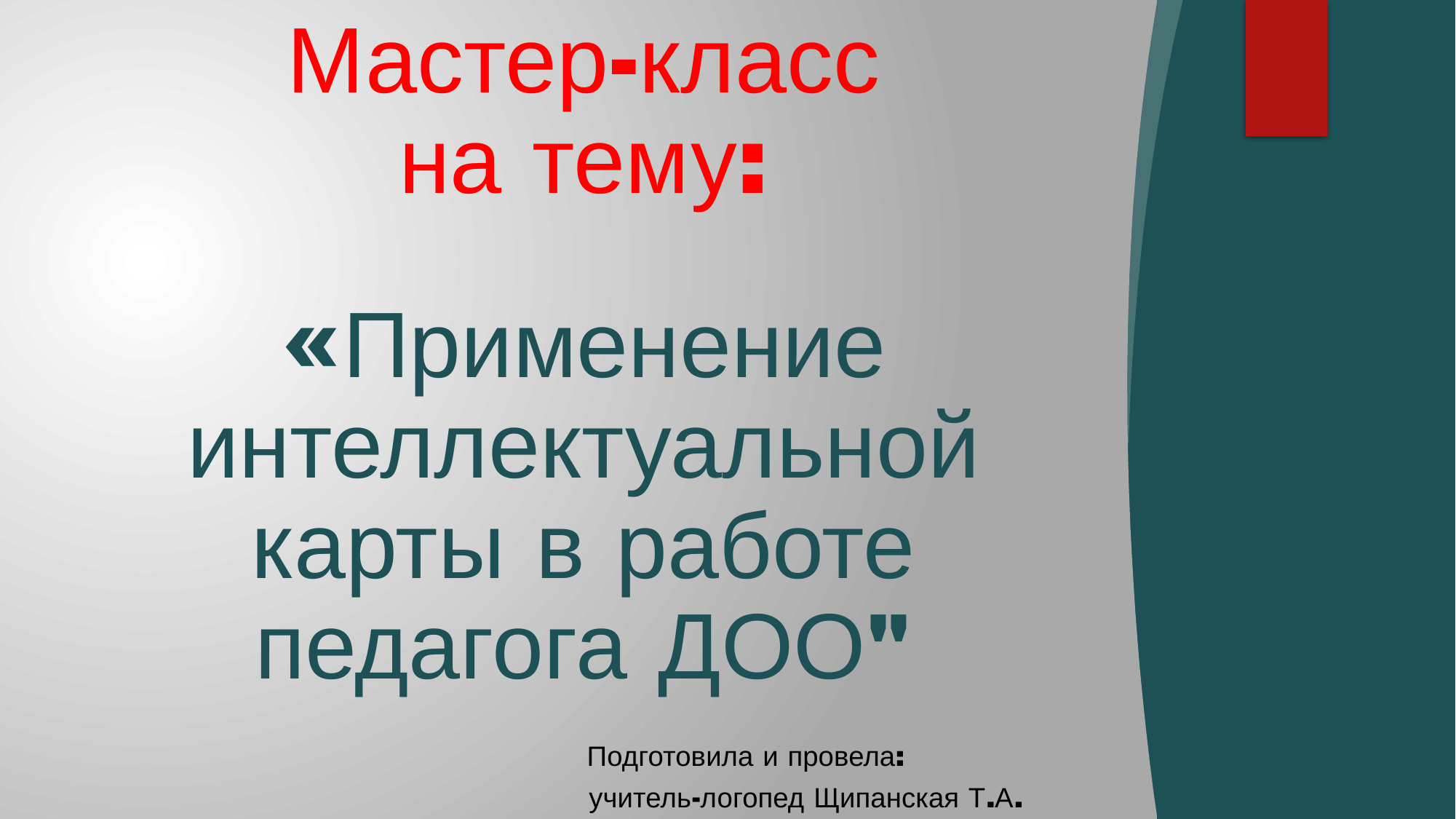

# Мастер-класс на тему: «Применение интеллектуальной карты в работе педагога ДОО" Подготовила и провела: учитель-логопед Щипанская Т.А.